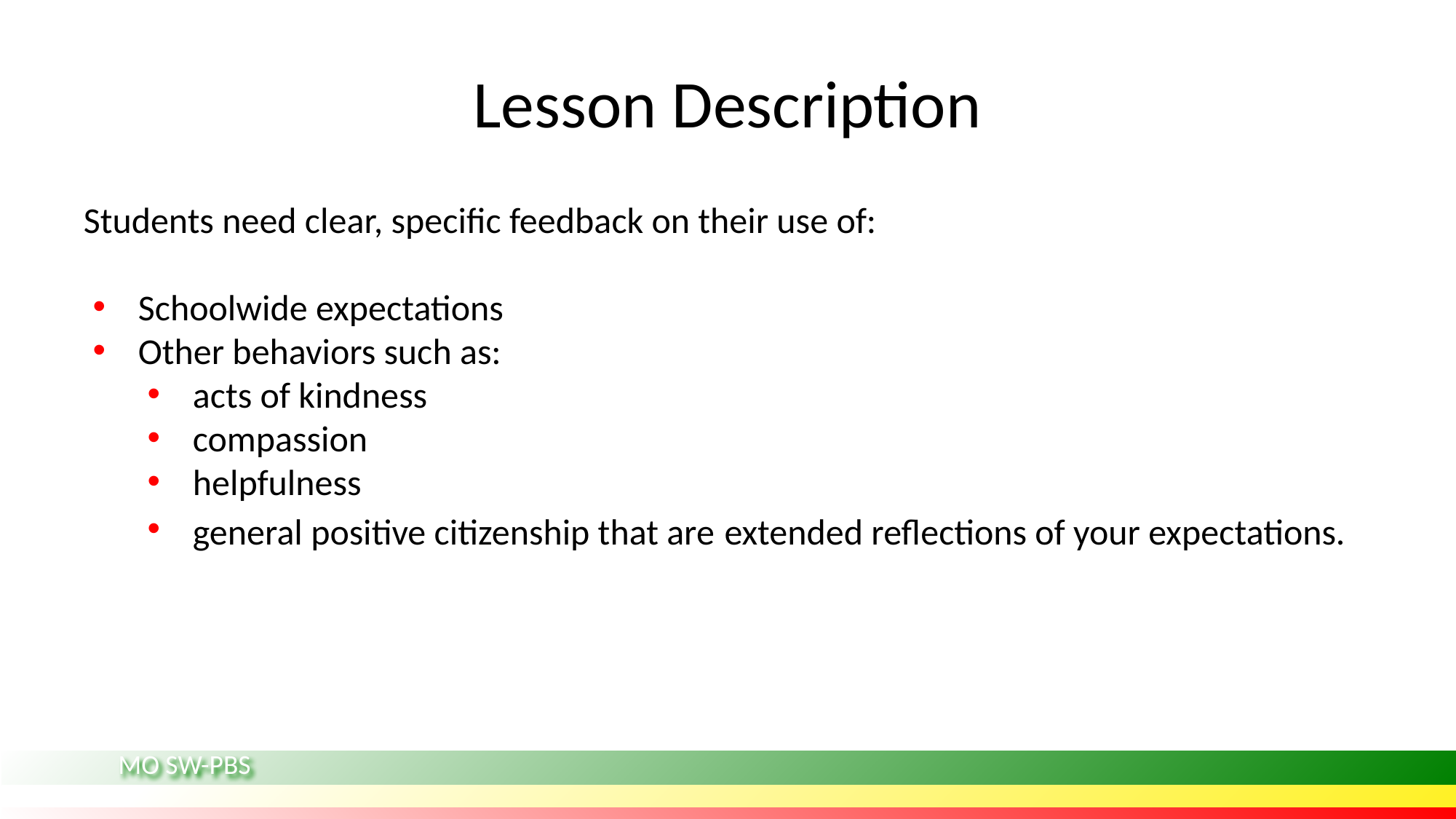

# Lesson Description
Students need clear, specific feedback on their use of:

Schoolwide expectations
Other behaviors such as:
acts of kindness
compassion
helpfulness
general positive citizenship that are extended reflections of your expectations.